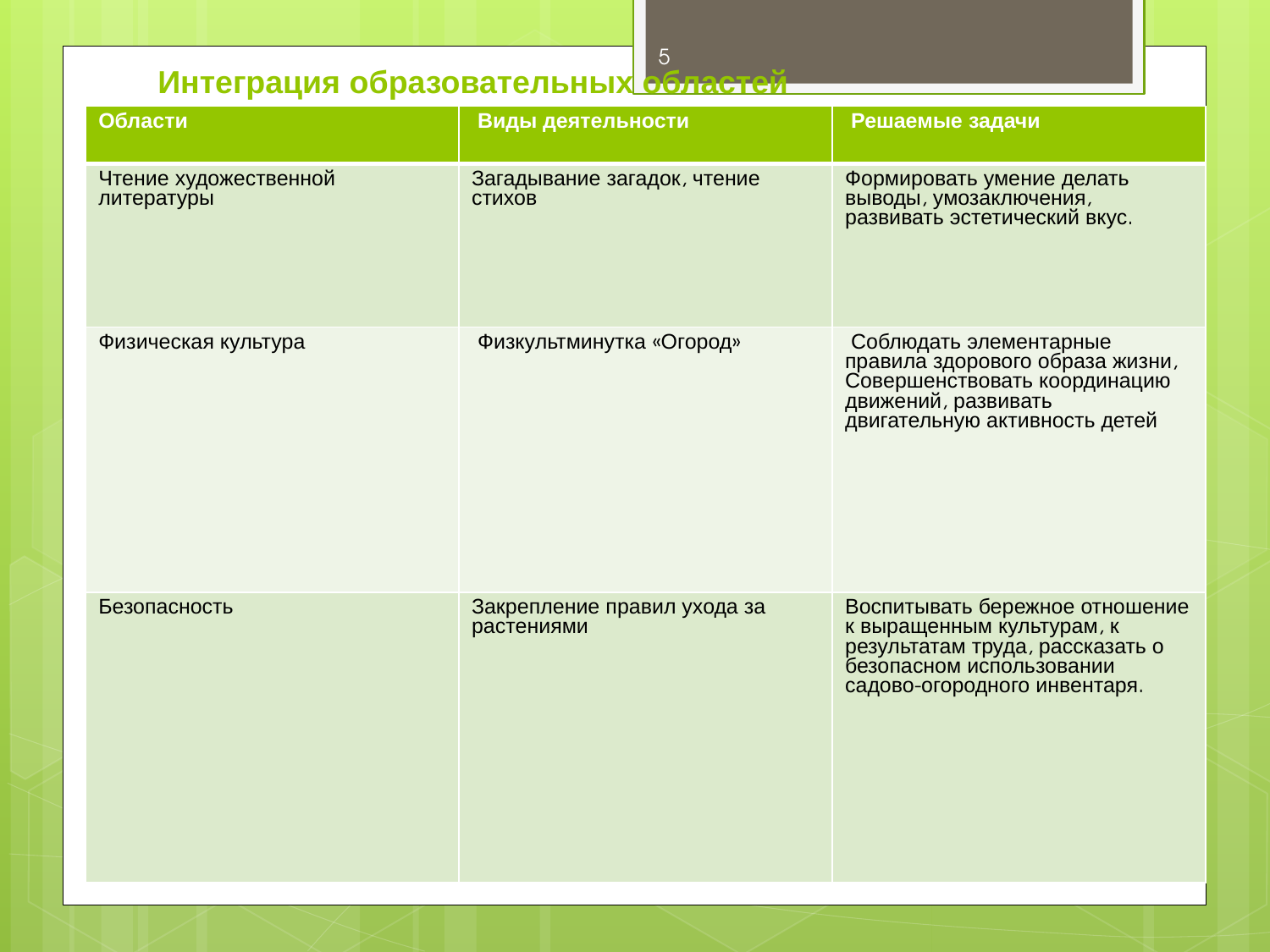

5

# Интеграция образовательных областей
| Области | Виды деятельности | Решаемые задачи |
| --- | --- | --- |
| Чтение художественной литературы | Загадывание загадок, чтение стихов | Формировать умение делать выводы, умозаключения, развивать эстетический вкус. |
| Физическая культура | Физкультминутка «Огород» | Соблюдать элементарные правила здорового образа жизни, Совершенствовать координацию движений, развивать двигательную активность детей |
| Безопасность | Закрепление правил ухода за растениями | Воспитывать бережное отношение к выращенным культурам, к результатам труда, рассказать о безопасном использовании садово-огородного инвентаря. |